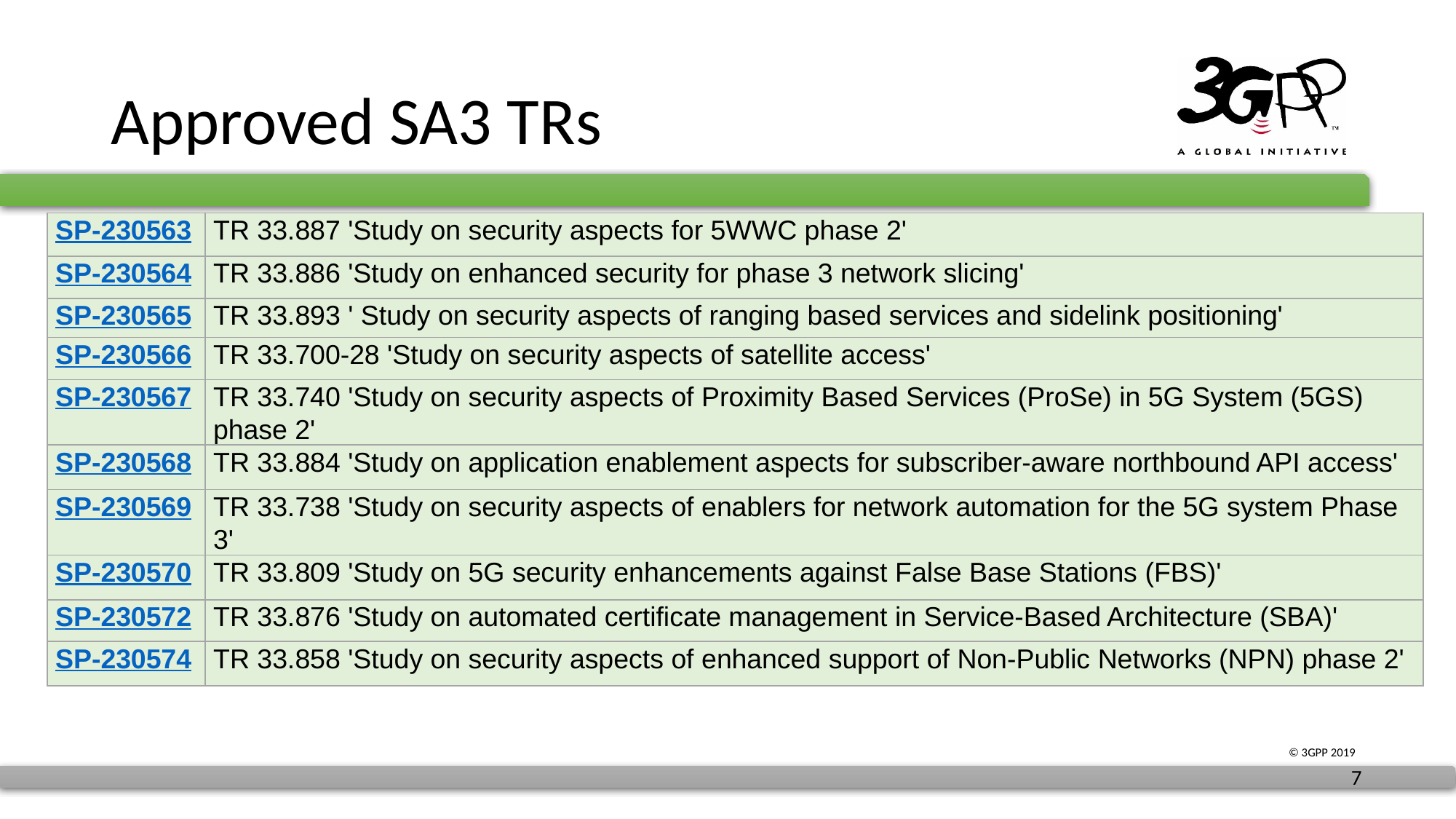

# Approved SA3 TRs
| SP-230563 | TR 33.887 'Study on security aspects for 5WWC phase 2' |
| --- | --- |
| SP-230564 | TR 33.886 'Study on enhanced security for phase 3 network slicing' |
| SP-230565 | TR 33.893 ' Study on security aspects of ranging based services and sidelink positioning' |
| SP-230566 | TR 33.700-28 'Study on security aspects of satellite access' |
| SP-230567 | TR 33.740 'Study on security aspects of Proximity Based Services (ProSe) in 5G System (5GS) phase 2' |
| SP-230568 | TR 33.884 'Study on application enablement aspects for subscriber-aware northbound API access' |
| SP-230569 | TR 33.738 'Study on security aspects of enablers for network automation for the 5G system Phase 3' |
| SP-230570 | TR 33.809 'Study on 5G security enhancements against False Base Stations (FBS)' |
| SP-230572 | TR 33.876 'Study on automated certificate management in Service-Based Architecture (SBA)' |
| SP-230574 | TR 33.858 'Study on security aspects of enhanced support of Non-Public Networks (NPN) phase 2' |